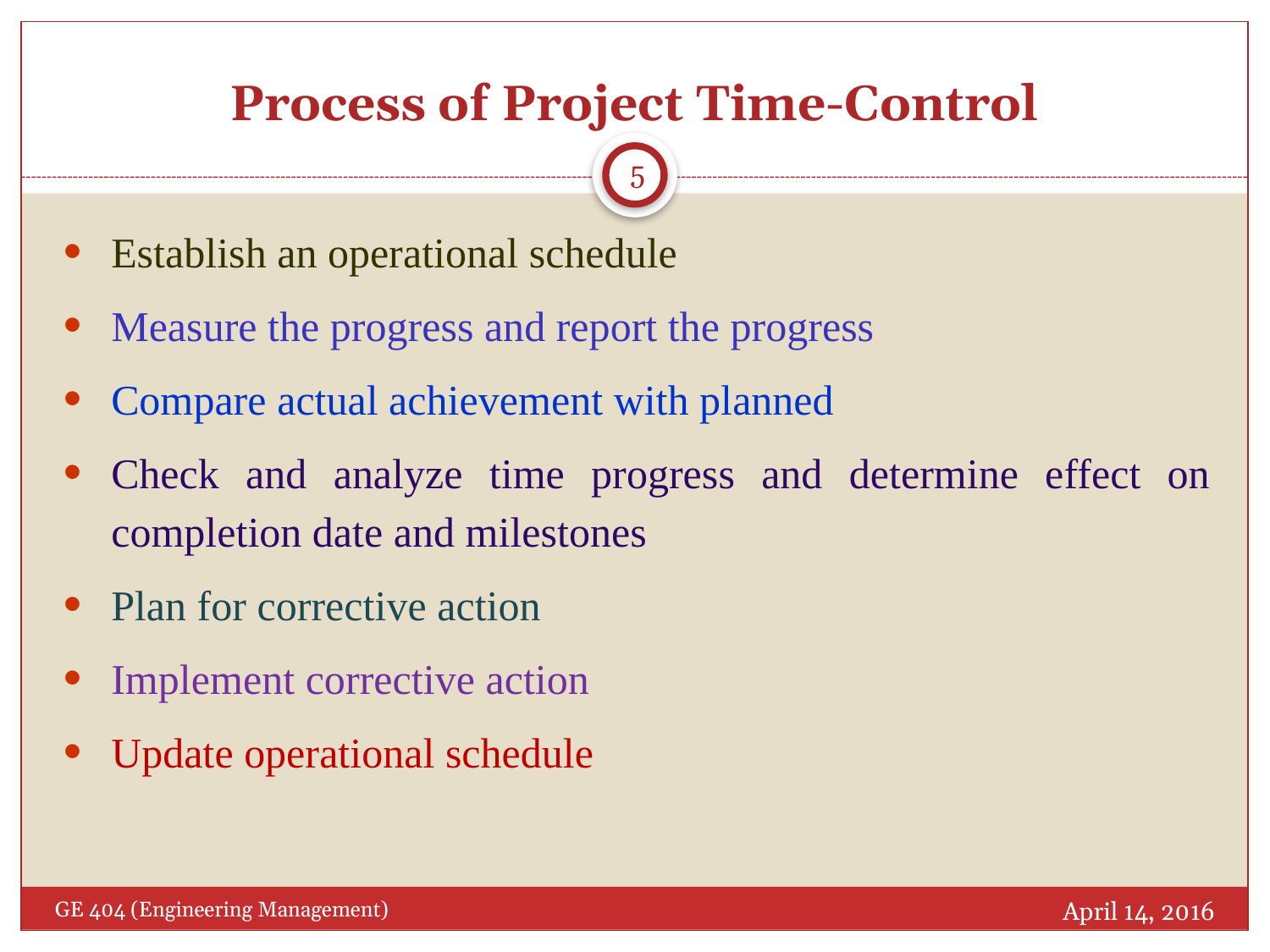

# Process of Project Time-Control
5
Establish an operational schedule
Measure the progress and report the progress
Compare actual achievement with planned
Check and analyze time progress and determine effect on completion date and milestones
Plan for corrective action
Implement corrective action
Update operational schedule
April 14, 2016
GE 404 (Engineering Management)